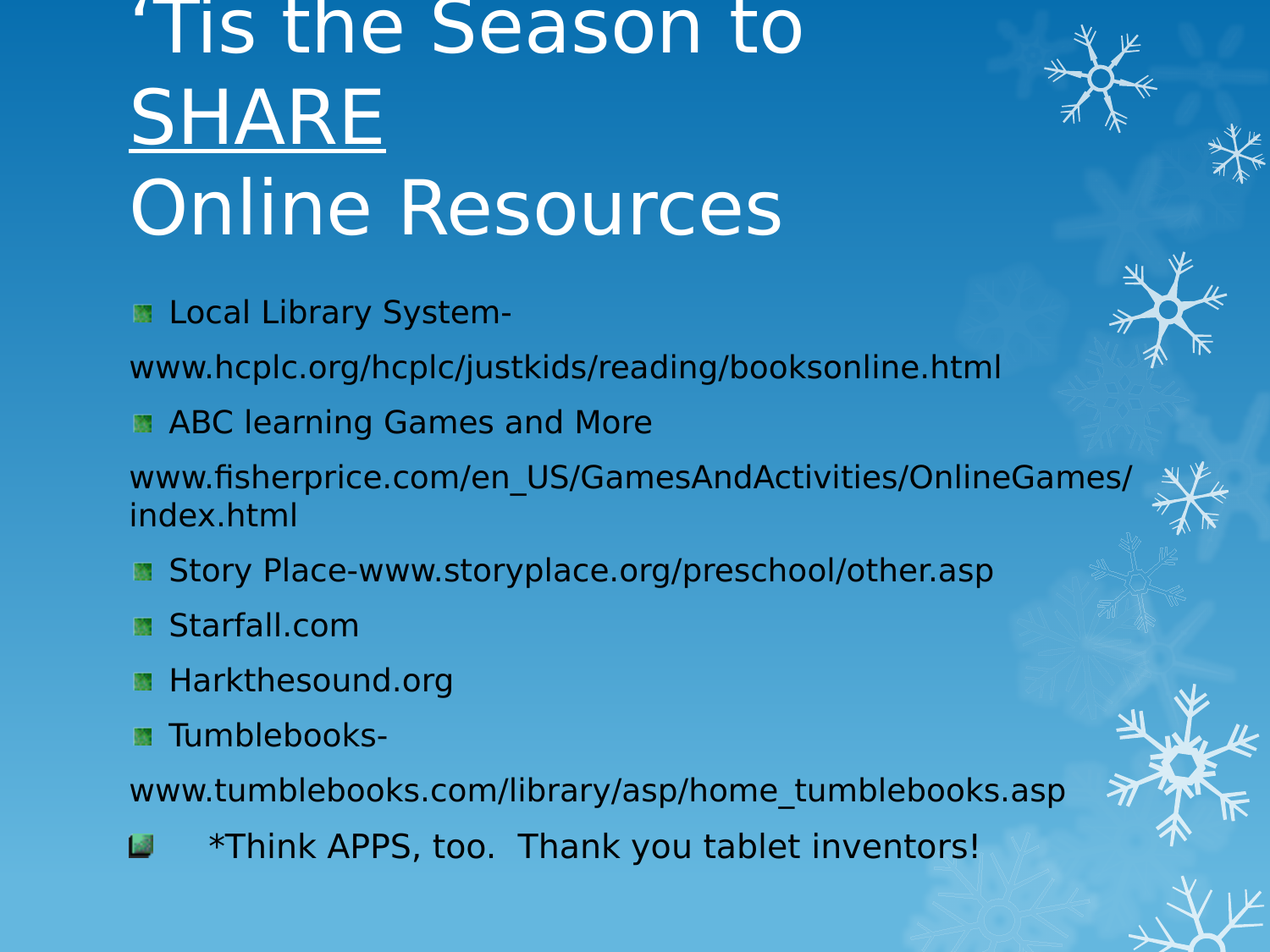

# ‘Tis the Season to SHARE Online Resources
Local Library System-
www.hcplc.org/hcplc/justkids/reading/booksonline.html
ABC learning Games and More
www.fisherprice.com/en_US/GamesAndActivities/OnlineGames/index.html
Story Place-www.storyplace.org/preschool/other.asp
Starfall.com
Harkthesound.org
Tumblebooks-
www.tumblebooks.com/library/asp/home_tumblebooks.asp
*Think APPS, too.  Thank you tablet inventors!